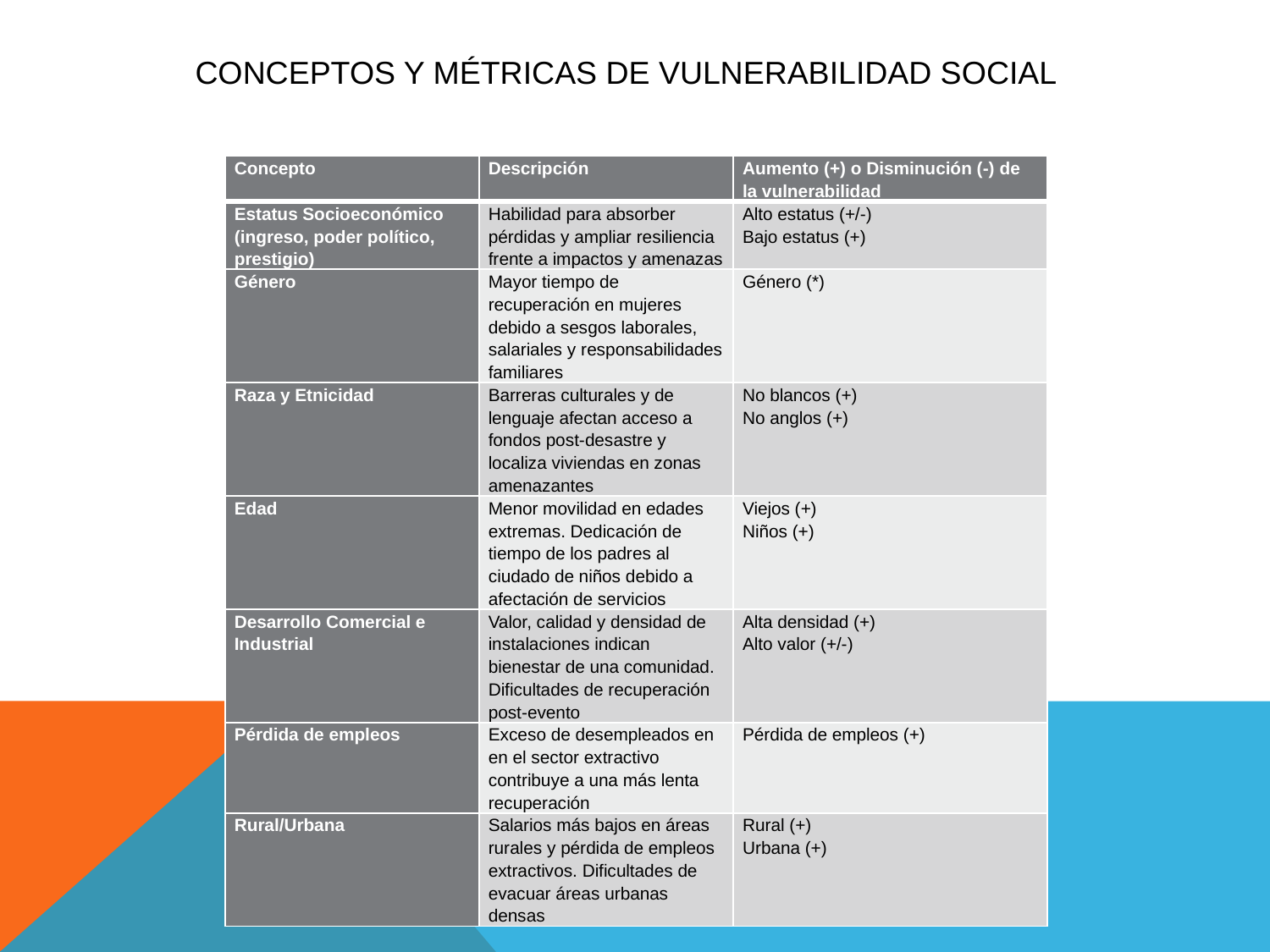

CONCEPTOS Y MÉTRICAS DE VULNERABILIDAD SOCIAL
| Concepto | Descripción | Aumento (+) o Disminución (-) de la vulnerabilidad |
| --- | --- | --- |
| Estatus Socioeconómico (ingreso, poder político, prestigio) | Habilidad para absorber pérdidas y ampliar resiliencia frente a impactos y amenazas | Alto estatus (+/-) Bajo estatus (+) |
| Género | Mayor tiempo de recuperación en mujeres debido a sesgos laborales, salariales y responsabilidades familiares | Género (\*) |
| Raza y Etnicidad | Barreras culturales y de lenguaje afectan acceso a fondos post-desastre y localiza viviendas en zonas amenazantes | No blancos (+) No anglos (+) |
| Edad | Menor movilidad en edades extremas. Dedicación de tiempo de los padres al ciudado de niños debido a afectación de servicios | Viejos (+) Niños (+) |
| Desarrollo Comercial e Industrial | Valor, calidad y densidad de instalaciones indican bienestar de una comunidad. Dificultades de recuperación post-evento | Alta densidad (+) Alto valor (+/-) |
| Pérdida de empleos | Exceso de desempleados en en el sector extractivo contribuye a una más lenta recuperación | Pérdida de empleos (+) |
| Rural/Urbana | Salarios más bajos en áreas rurales y pérdida de empleos extractivos. Dificultades de evacuar áreas urbanas densas | Rural (+) Urbana (+) |